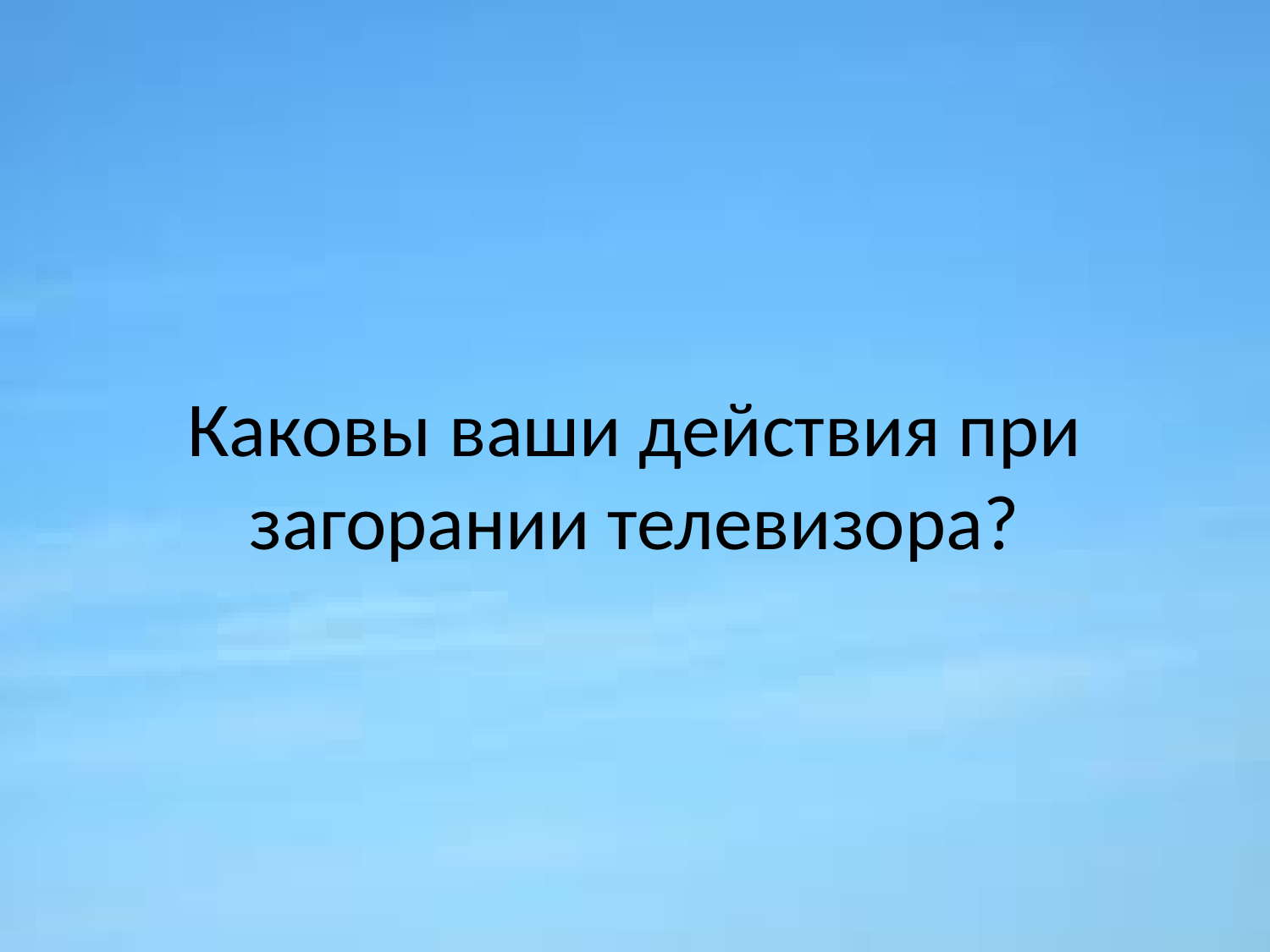

# Каковы ваши действия при загорании телевизора?